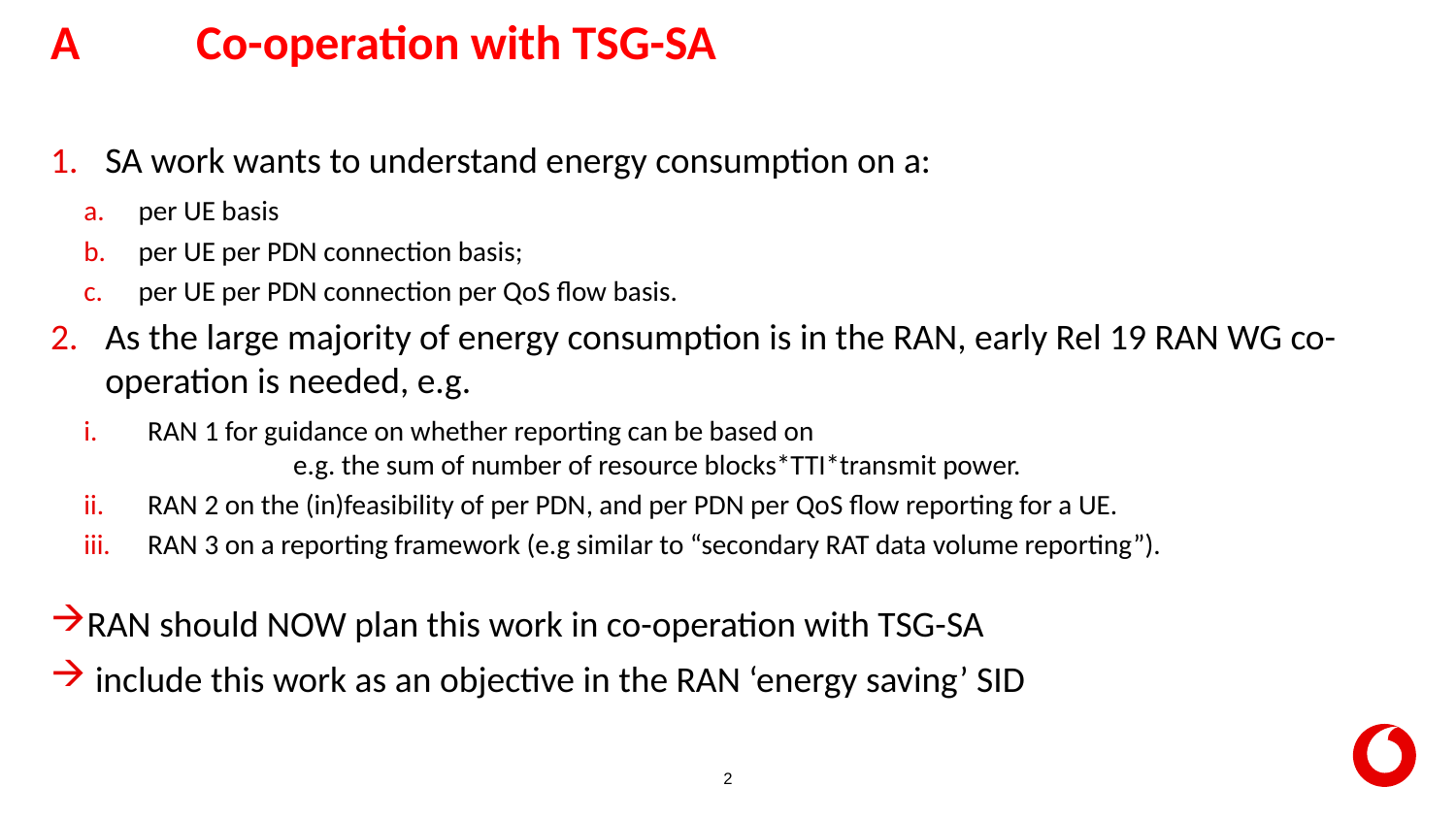

A	Co-operation with TSG-SA

SA work wants to understand energy consumption on a:
per UE basis
per UE per PDN connection basis;
per UE per PDN connection per QoS flow basis.
As the large majority of energy consumption is in the RAN, early Rel 19 RAN WG co-operation is needed, e.g.
RAN 1 for guidance on whether reporting can be based on
	e.g. the sum of number of resource blocks*TTI*transmit power.
RAN 2 on the (in)feasibility of per PDN, and per PDN per QoS flow reporting for a UE.
RAN 3 on a reporting framework (e.g similar to “secondary RAT data volume reporting”).
RAN should NOW plan this work in co-operation with TSG-SA
 include this work as an objective in the RAN ‘energy saving’ SID

2